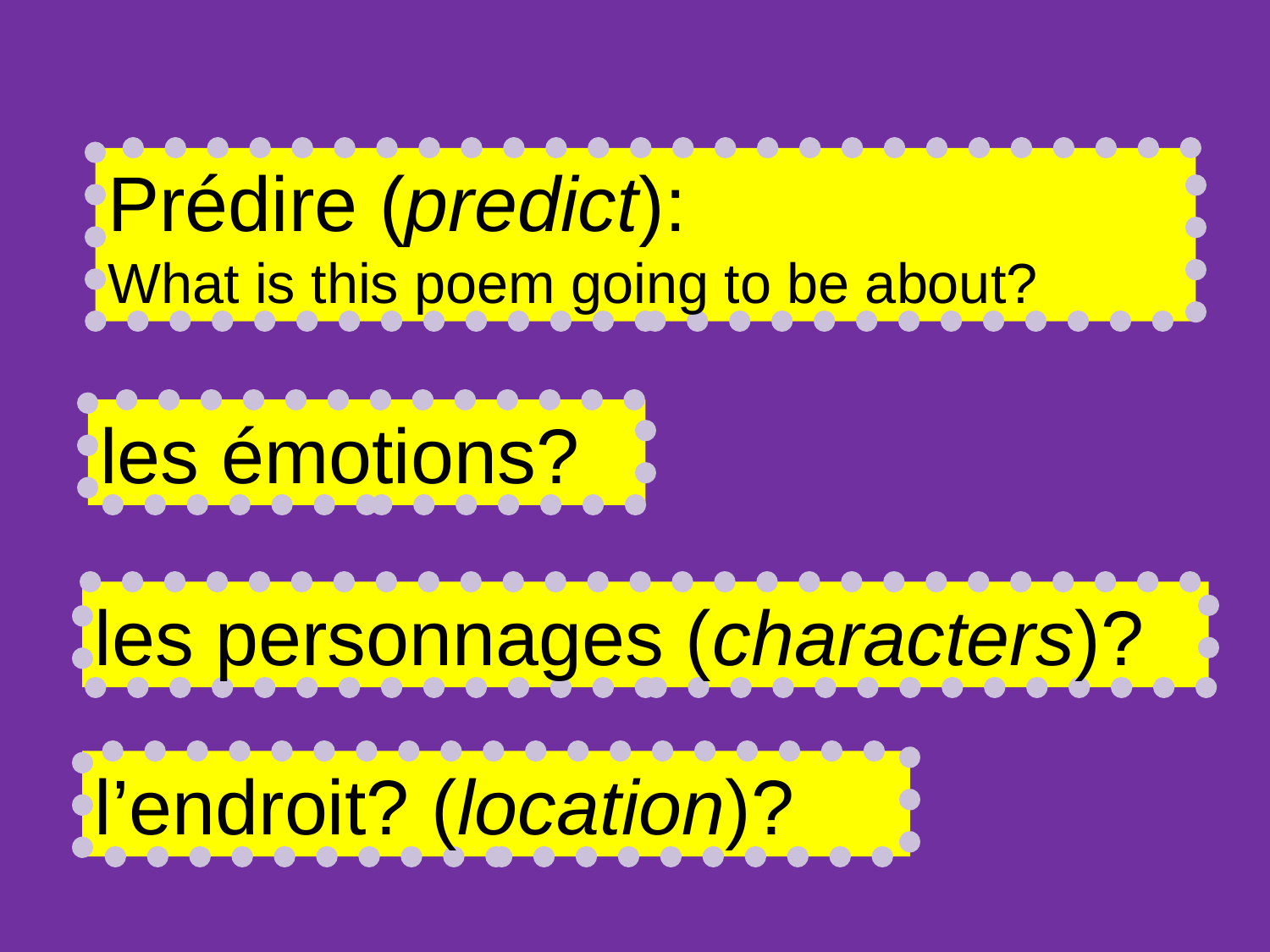

Prédire (predict):
What is this poem going to be about?
les émotions?
les personnages (characters)?
l’endroit? (location)?